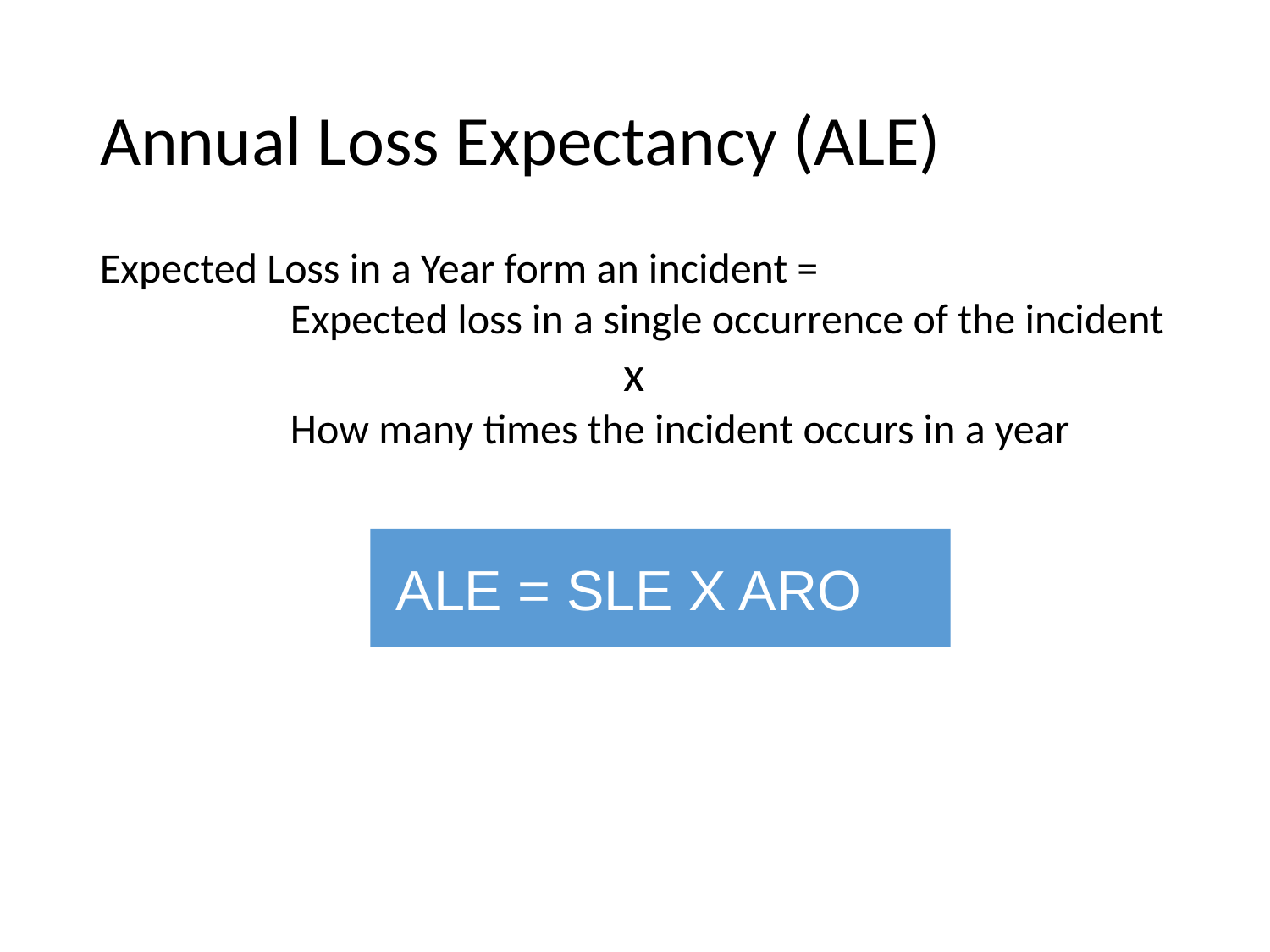

# Annual Loss Expectancy (ALE)
Expected Loss in a Year form an incident =
                    Expected loss in a single occurrence of the incident
                                                       x
                    How many times the incident occurs in a year

ALE = SLE X ARO